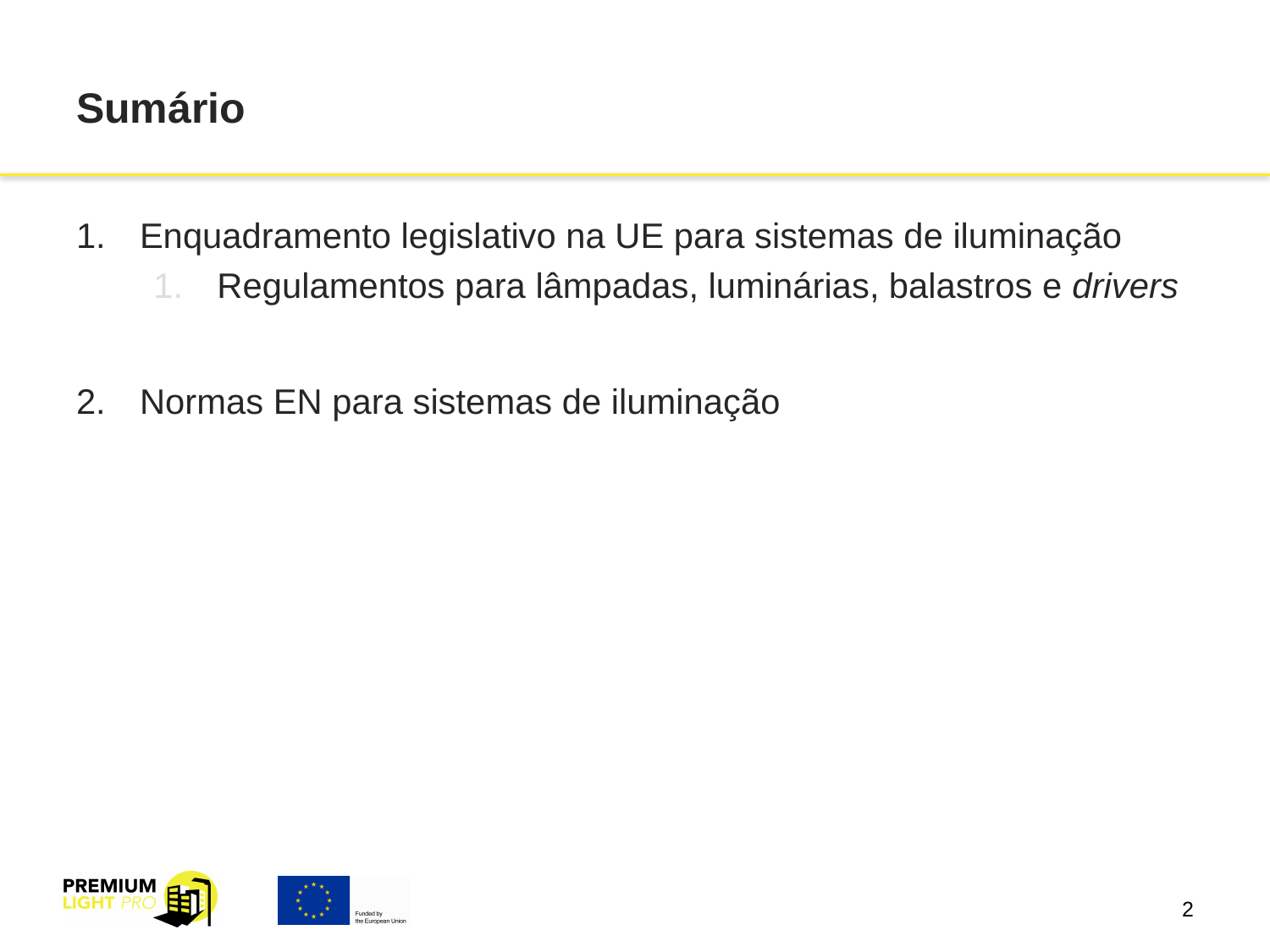

# Sumário
Enquadramento legislativo na UE para sistemas de iluminação
Regulamentos para lâmpadas, luminárias, balastros e drivers

Normas EN para sistemas de iluminação